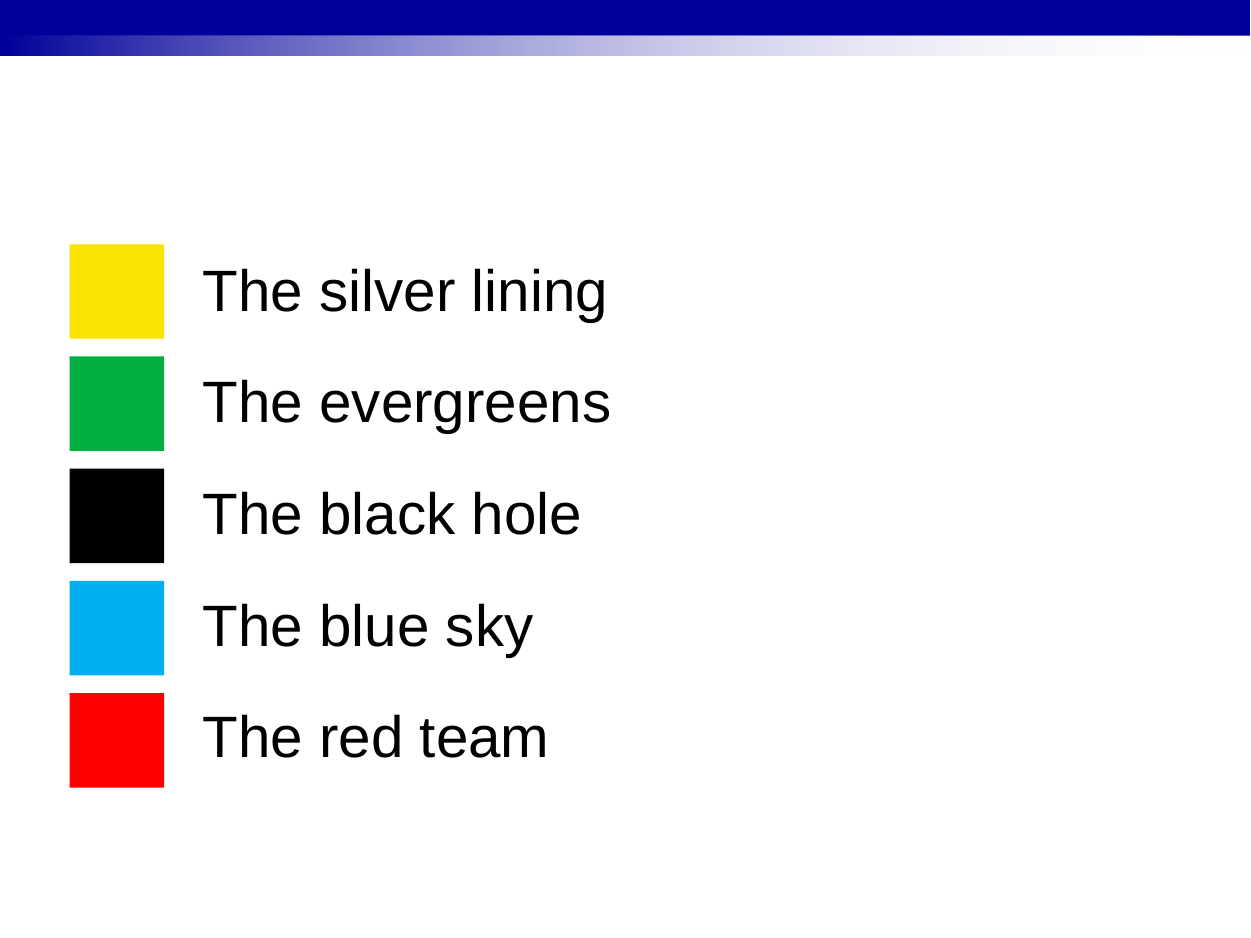

The silver lining
The evergreens
The black hole
The blue sky
The red team